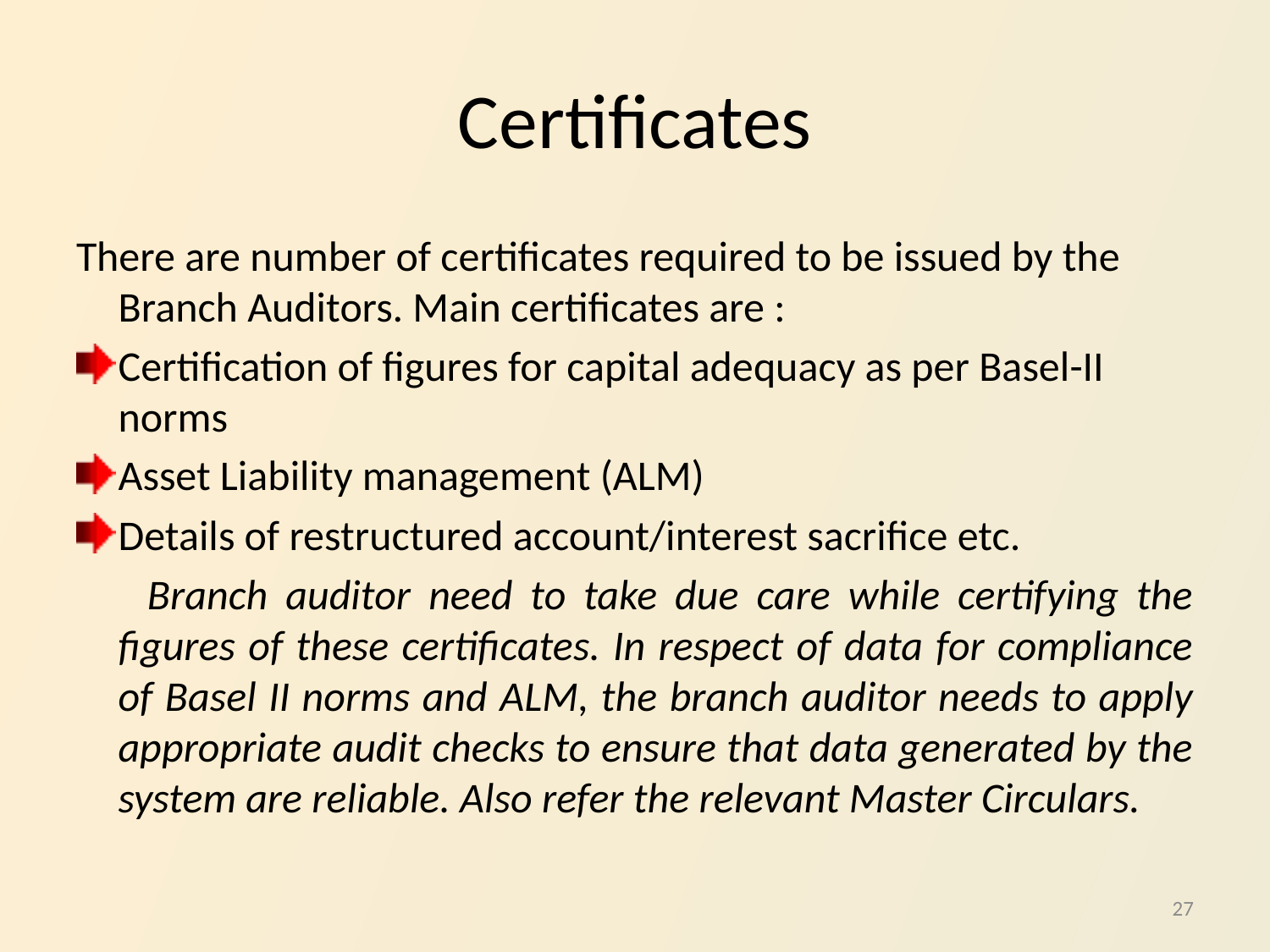

# Certificates
There are number of certificates required to be issued by the Branch Auditors. Main certificates are :
Certification of figures for capital adequacy as per Basel-II norms
Asset Liability management (ALM)
Details of restructured account/interest sacrifice etc.
    Branch auditor need to take due care while certifying the figures of these certificates. In respect of data for compliance of Basel II norms and ALM, the branch auditor needs to apply appropriate audit checks to ensure that data generated by the system are reliable. Also refer the relevant Master Circulars.
27